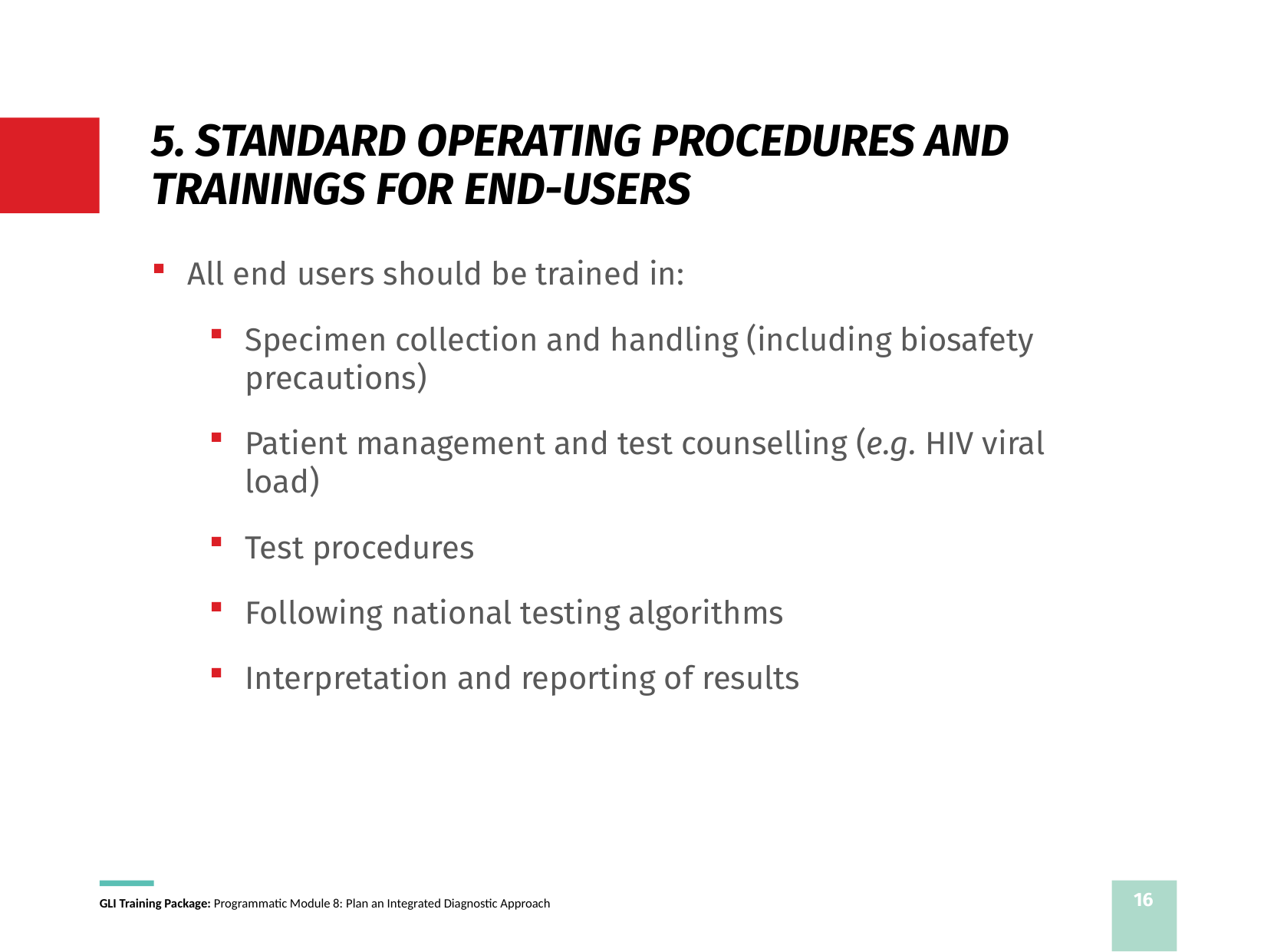

# 5. STANDARD OPERATING PROCEDURES AND TRAININGS FOR END-USERS
All end users should be trained in:
Specimen collection and handling (including biosafety precautions)
Patient management and test counselling (e.g. HIV viral load)
Test procedures
Following national testing algorithms
Interpretation and reporting of results